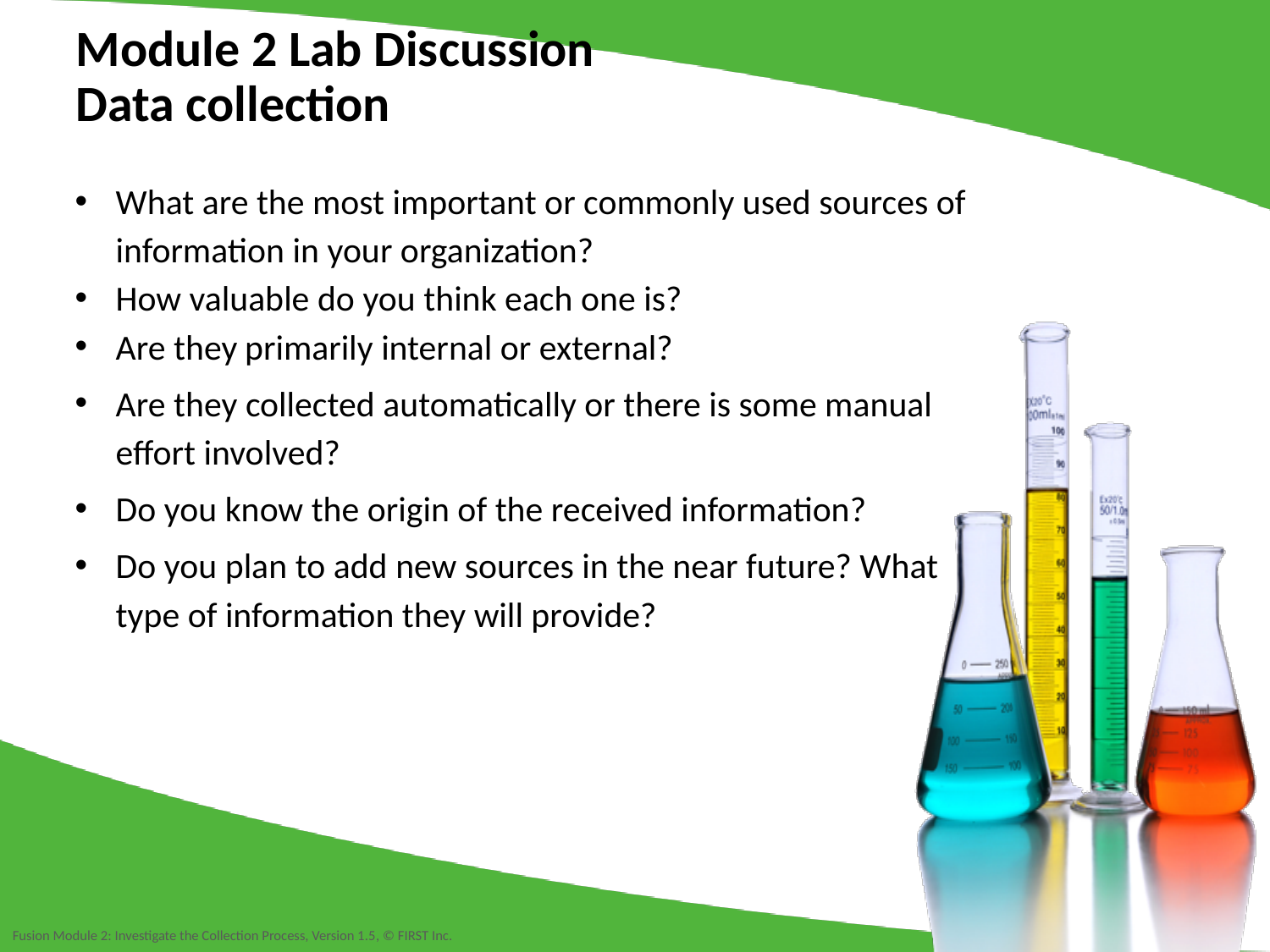

Module 2 Lab Discussion
Data collection
What are the most important or commonly used sources of information in your organization?
How valuable do you think each one is?
Are they primarily internal or external?
Are they collected automatically or there is some manual effort involved?
Do you know the origin of the received information?
Do you plan to add new sources in the near future? What type of information they will provide?